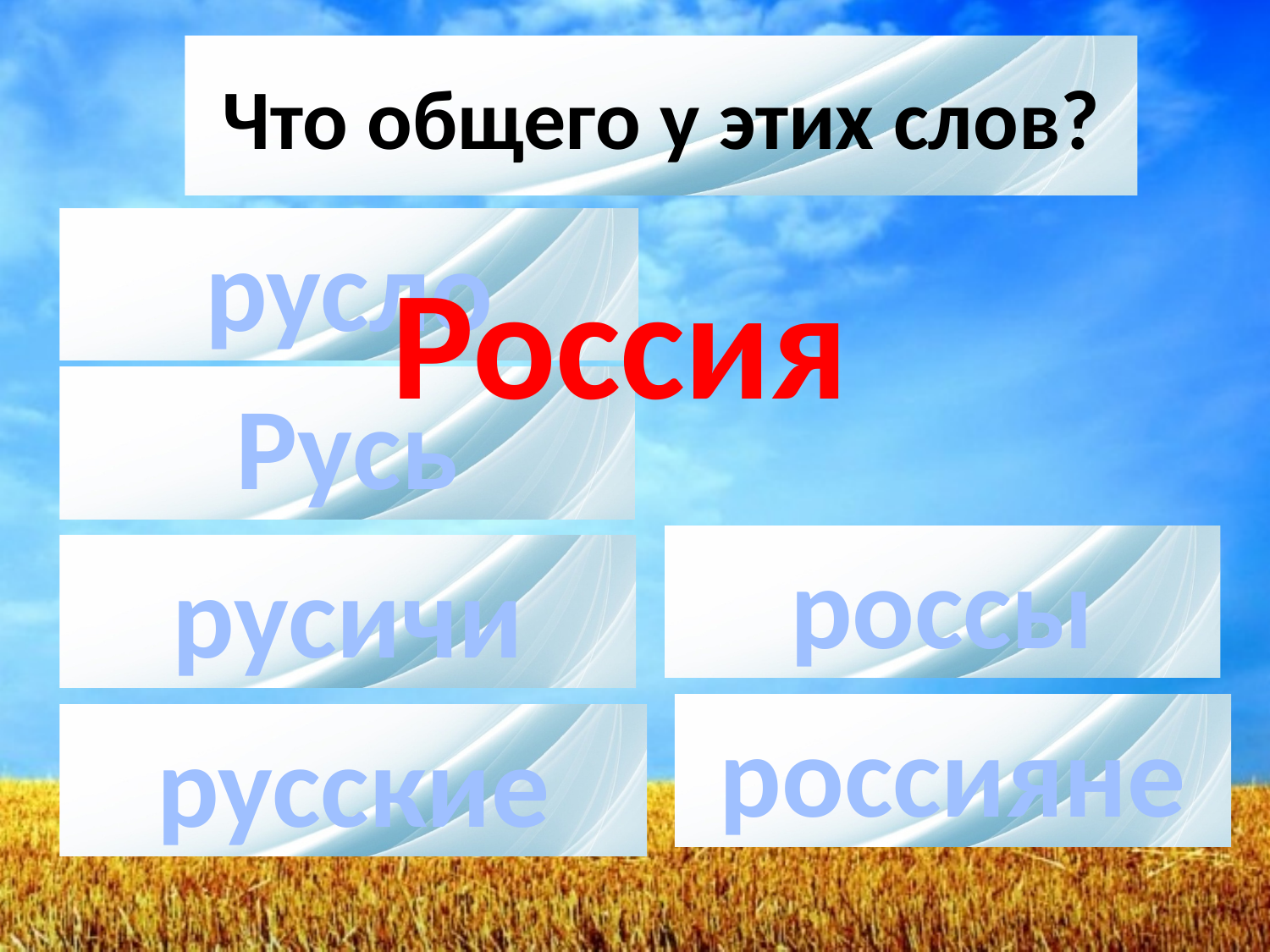

# Что общего у этих слов?
русло
Россия
Русь
россы
русичи
россияне
русские